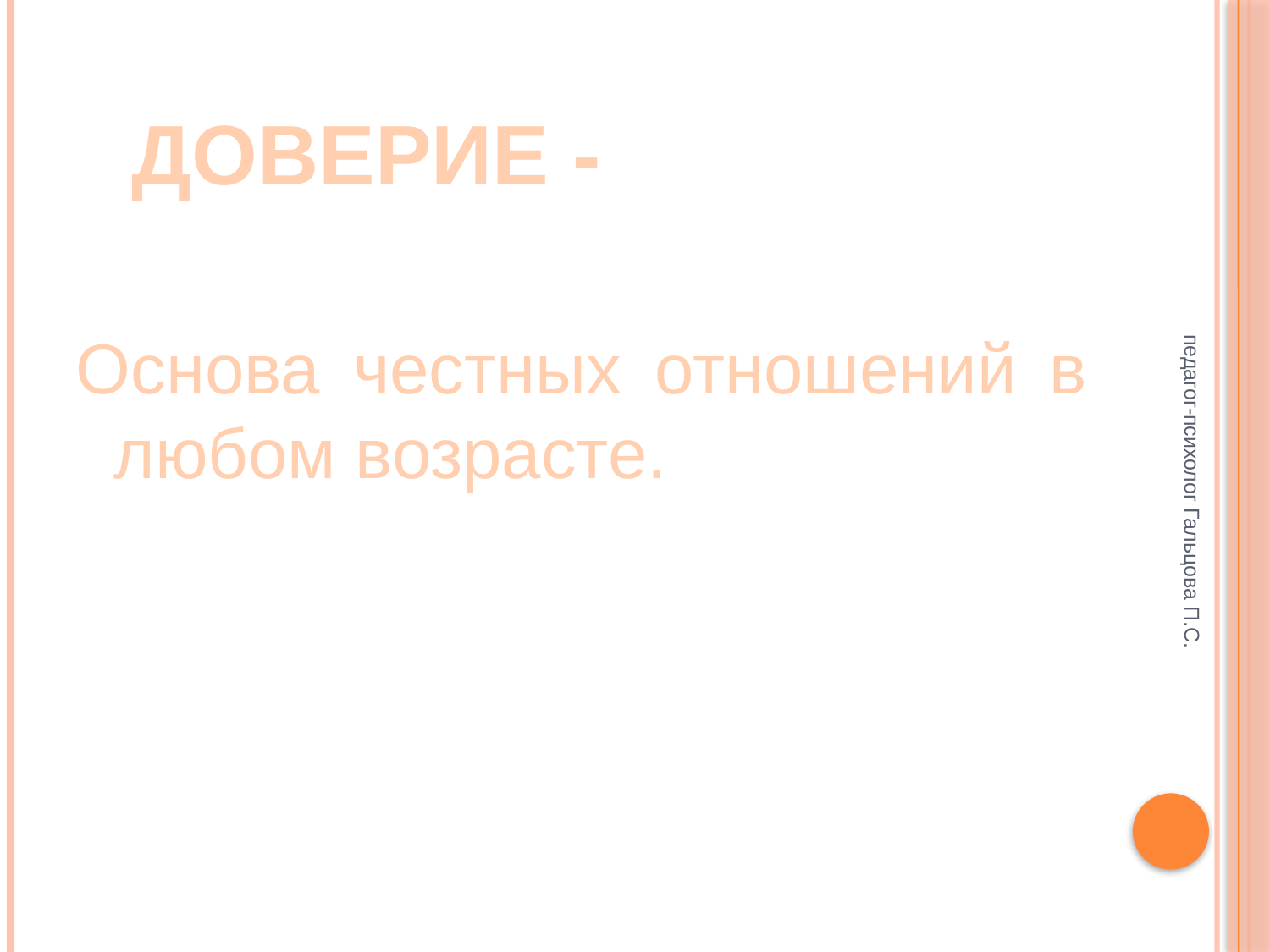

# Доверие -

Основа честных отношений в любом возрасте.
педагог-психолог Гальцова П.С.